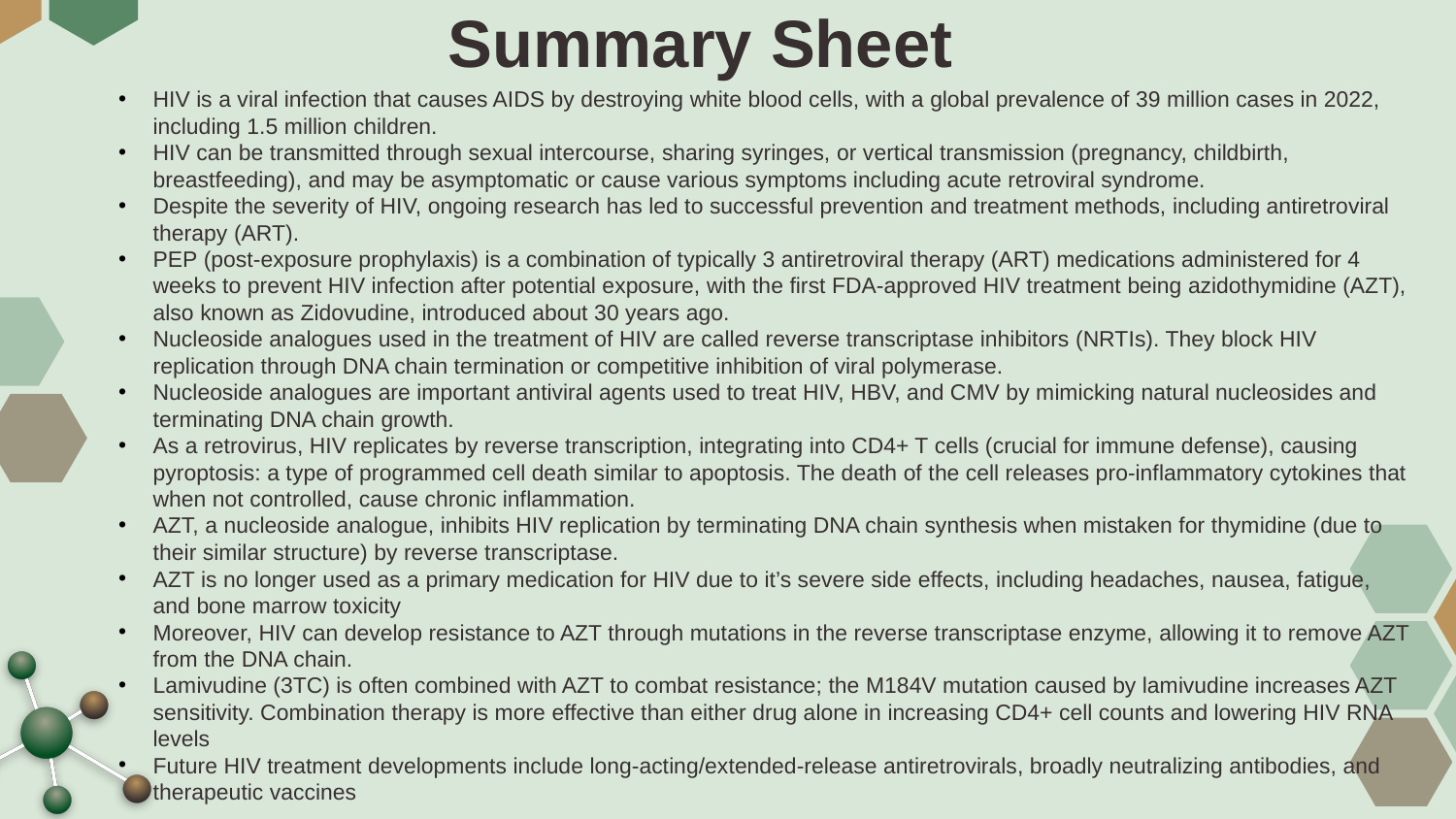

# Summary Sheet
HIV is a viral infection that causes AIDS by destroying white blood cells, with a global prevalence of 39 million cases in 2022, including 1.5 million children.
HIV can be transmitted through sexual intercourse, sharing syringes, or vertical transmission (pregnancy, childbirth, breastfeeding), and may be asymptomatic or cause various symptoms including acute retroviral syndrome.
Despite the severity of HIV, ongoing research has led to successful prevention and treatment methods, including antiretroviral therapy (ART).
PEP (post-exposure prophylaxis) is a combination of typically 3 antiretroviral therapy (ART) medications administered for 4 weeks to prevent HIV infection after potential exposure, with the first FDA-approved HIV treatment being azidothymidine (AZT), also known as Zidovudine, introduced about 30 years ago.
Nucleoside analogues used in the treatment of HIV are called reverse transcriptase inhibitors (NRTIs). They block HIV replication through DNA chain termination or competitive inhibition of viral polymerase.
Nucleoside analogues are important antiviral agents used to treat HIV, HBV, and CMV by mimicking natural nucleosides and terminating DNA chain growth.
As a retrovirus, HIV replicates by reverse transcription, integrating into CD4+ T cells (crucial for immune defense), causing pyroptosis: a type of programmed cell death similar to apoptosis. The death of the cell releases pro-inflammatory cytokines that when not controlled, cause chronic inflammation.
AZT, a nucleoside analogue, inhibits HIV replication by terminating DNA chain synthesis when mistaken for thymidine (due to their similar structure) by reverse transcriptase.
AZT is no longer used as a primary medication for HIV due to it’s severe side effects, including headaches, nausea, fatigue, and bone marrow toxicity
Moreover, HIV can develop resistance to AZT through mutations in the reverse transcriptase enzyme, allowing it to remove AZT from the DNA chain.
Lamivudine (3TC) is often combined with AZT to combat resistance; the M184V mutation caused by lamivudine increases AZT sensitivity. Combination therapy is more effective than either drug alone in increasing CD4+ cell counts and lowering HIV RNA levels
Future HIV treatment developments include long-acting/extended-release antiretrovirals, broadly neutralizing antibodies, and therapeutic vaccines